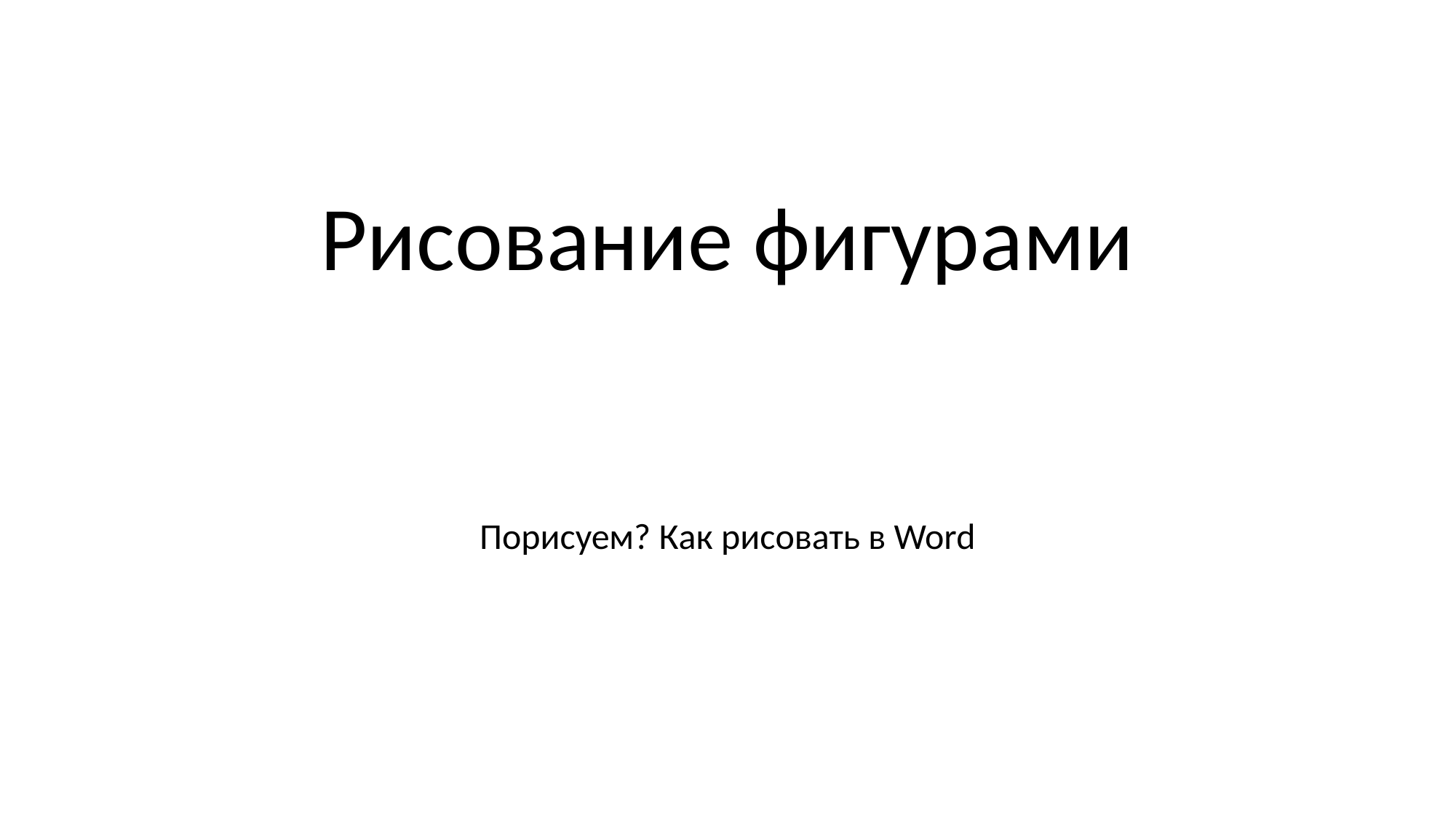

# Рисование фигурами
Порисуем? Как рисовать в Word